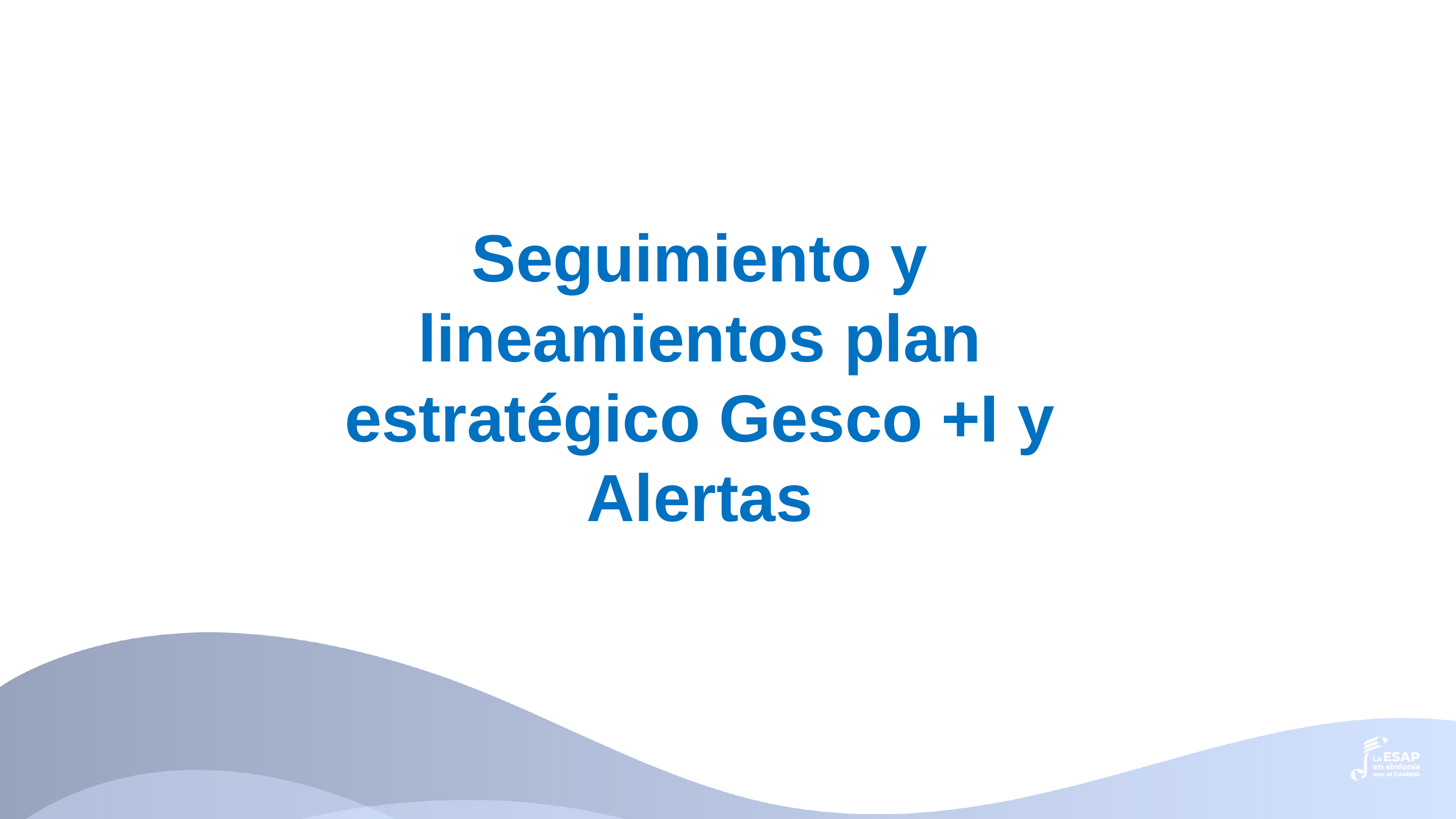

Seguimiento y lineamientos plan estratégico Gesco +I y Alertas